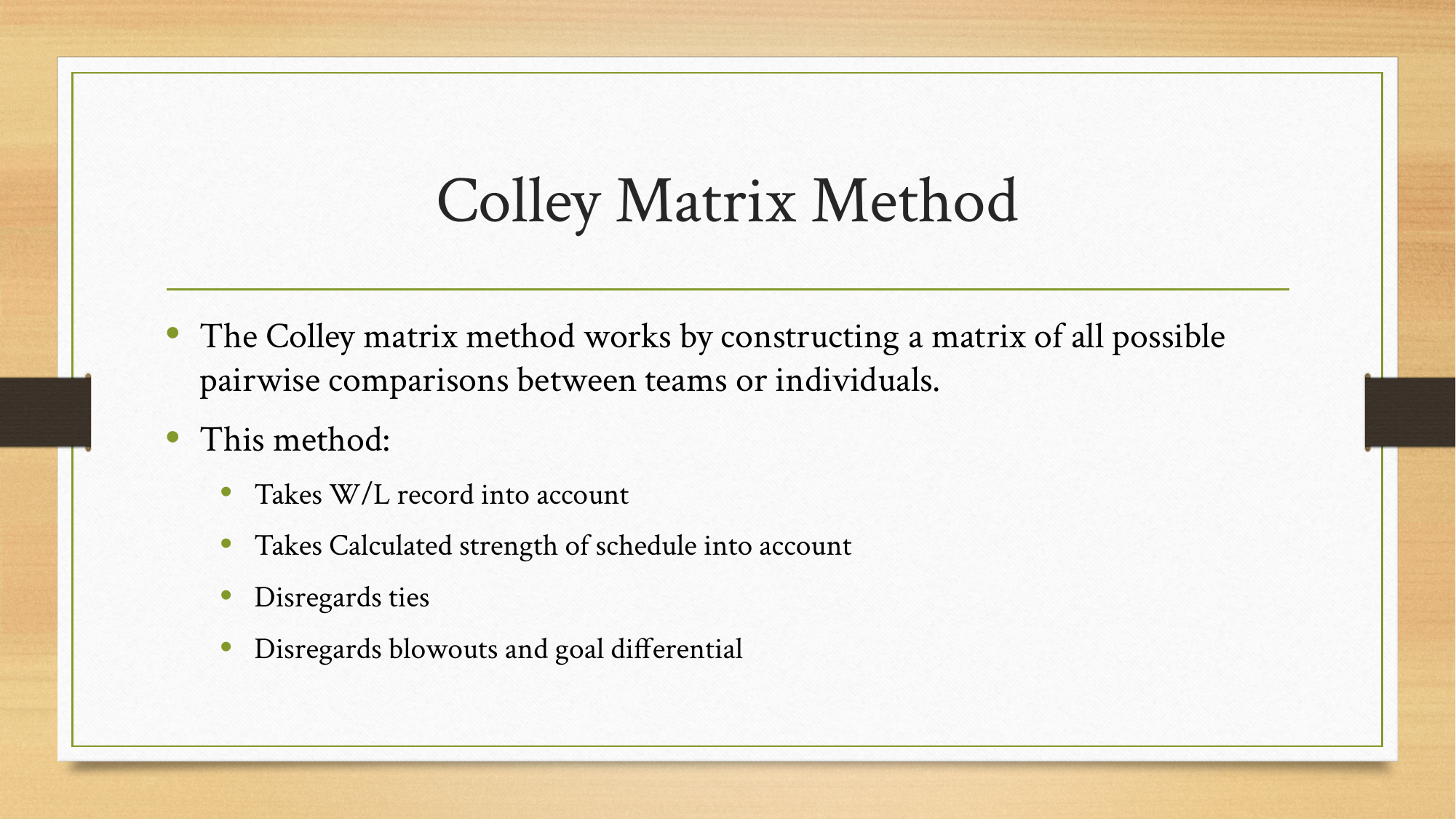

# Colley Matrix Method
The Colley matrix method works by constructing a matrix of all possible pairwise comparisons between teams or individuals.
This method:
Takes W/L record into account
Takes Calculated strength of schedule into account
Disregards ties
Disregards blowouts and goal differential